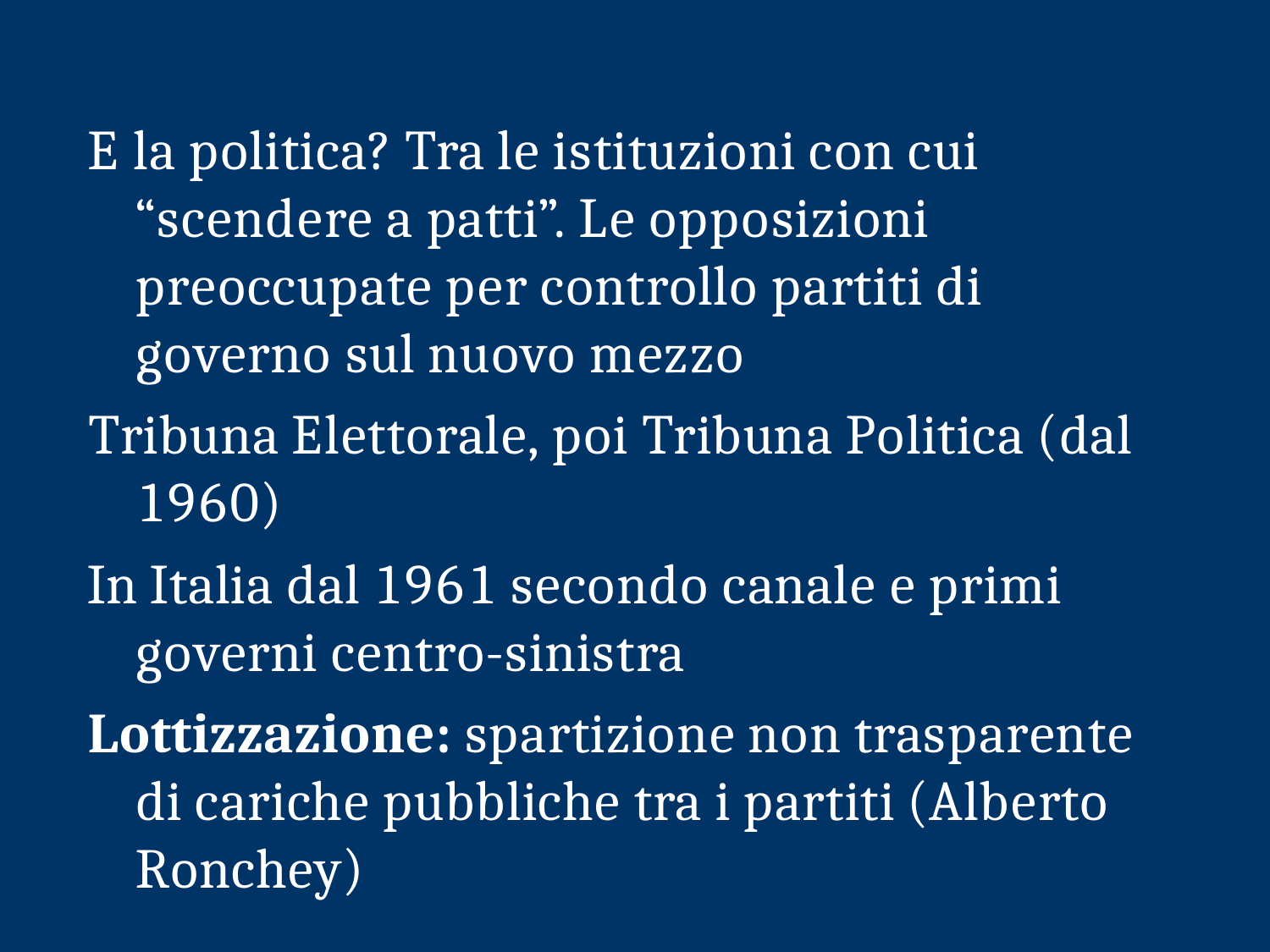

# E la politica? Tra le istituzioni con cui “scendere a patti”. Le opposizioni preoccupate per controllo partiti di governo sul nuovo mezzo
Tribuna Elettorale, poi Tribuna Politica (dal 1960)
In Italia dal 1961 secondo canale e primi governi centro-sinistra
Lottizzazione: spartizione non trasparente di cariche pubbliche tra i partiti (Alberto Ronchey)